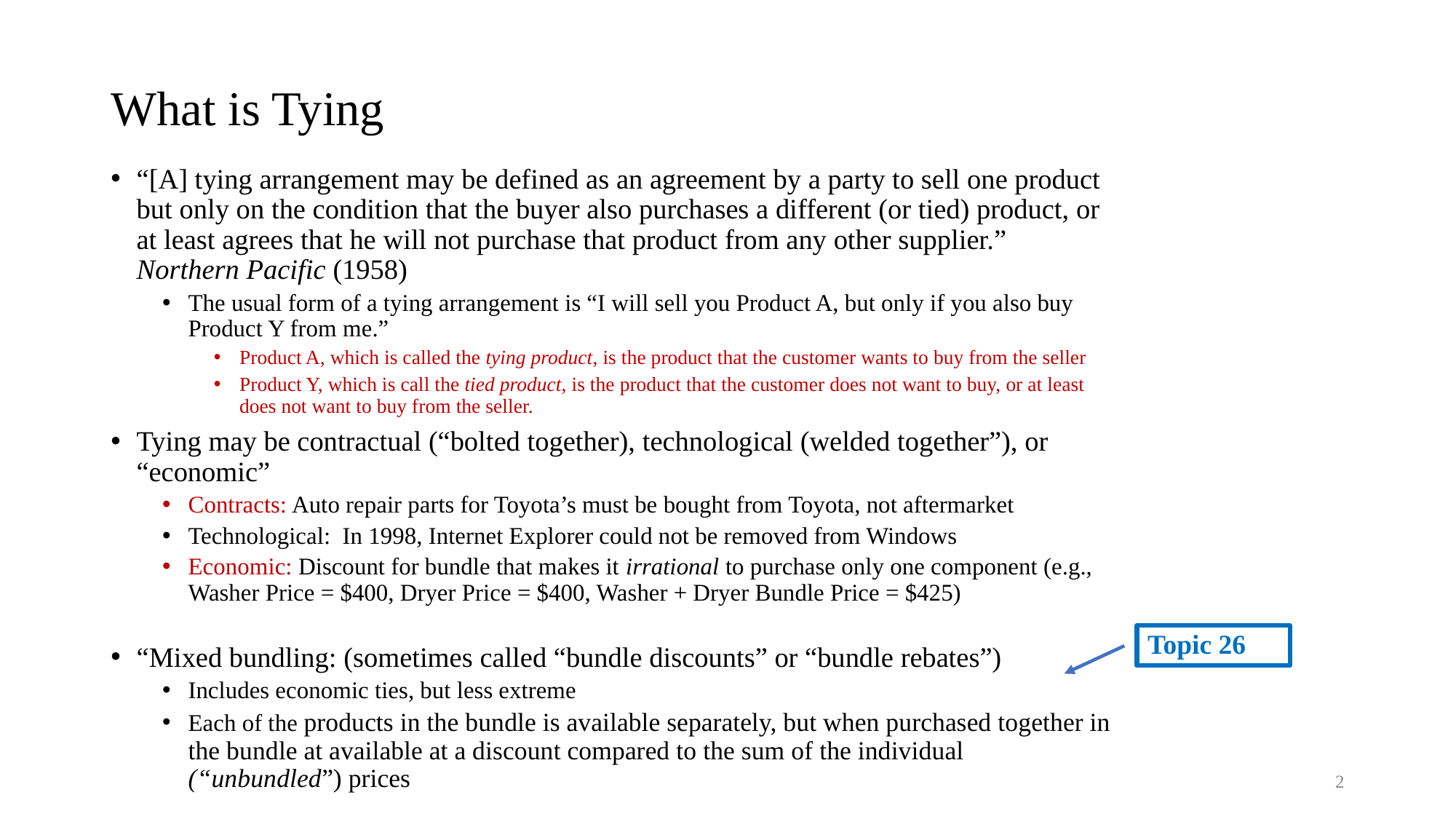

# What is Tying
“[A] tying arrangement may be defined as an agreement by a party to sell one product but only on the condition that the buyer also purchases a different (or tied) product, or at least agrees that he will not purchase that product from any other supplier.” Northern Pacific (1958)
The usual form of a tying arrangement is “I will sell you Product A, but only if you also buy Product Y from me.”
Product A, which is called the tying product, is the product that the customer wants to buy from the seller
Product Y, which is call the tied product, is the product that the customer does not want to buy, or at least does not want to buy from the seller.
Tying may be contractual (“bolted together), technological (welded together”), or “economic”
Contracts: Auto repair parts for Toyota’s must be bought from Toyota, not aftermarket
Technological:  In 1998, Internet Explorer could not be removed from Windows
Economic: Discount for bundle that makes it irrational to purchase only one component (e.g., Washer Price = $400, Dryer Price = $400, Washer + Dryer Bundle Price = $425)

“Mixed bundling: (sometimes called “bundle discounts” or “bundle rebates”)
Includes economic ties, but less extreme
Each of the products in the bundle is available separately, but when purchased together in the bundle at available at a discount compared to the sum of the individual (“unbundled”) prices
Topic 26
2